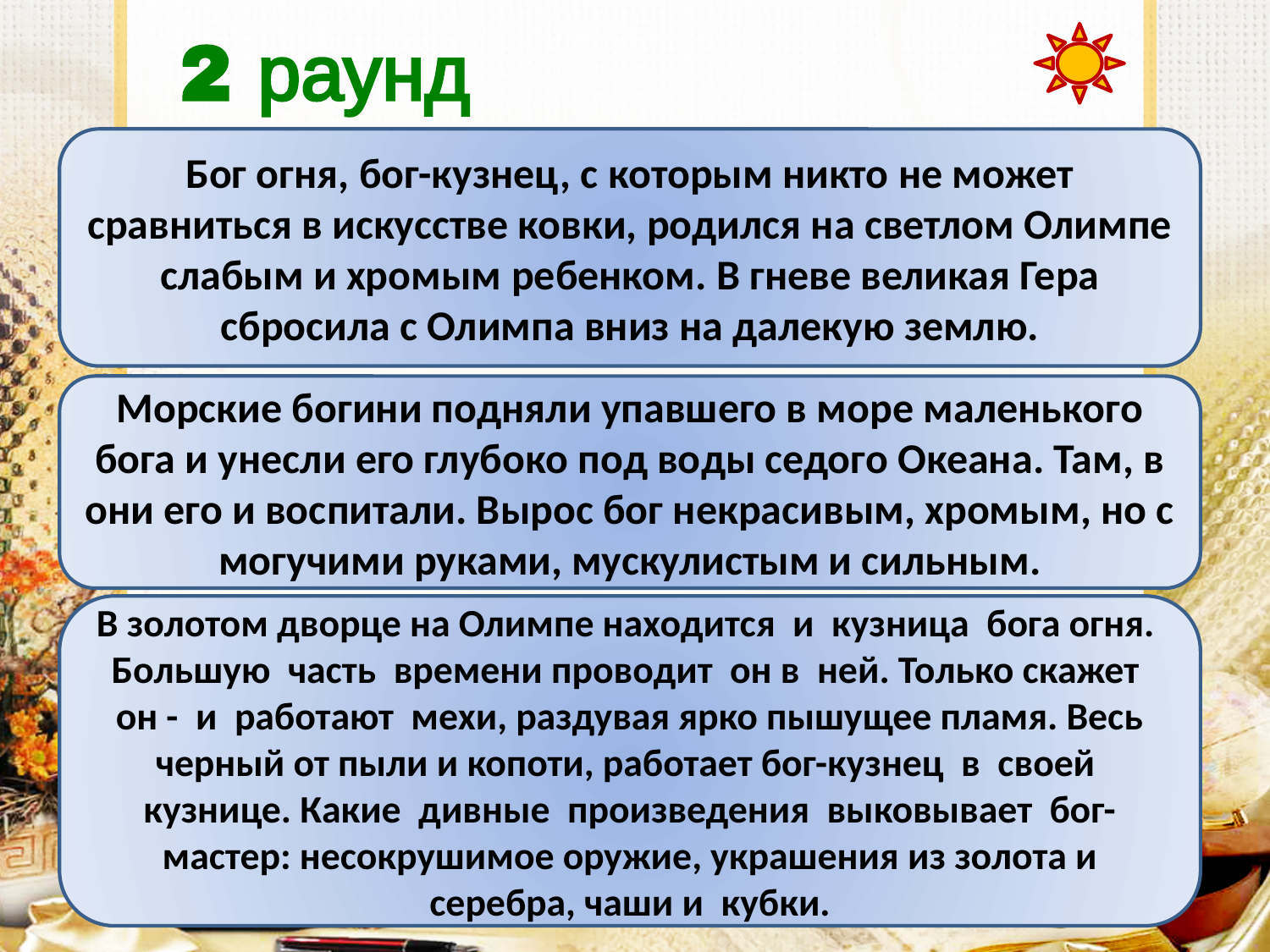

2 раунд

Бог огня, бог-кузнец, с которым никто не может сравниться в искусстве ковки, родился на светлом Олимпе слабым и хромым ребенком. В гневе великая Гера сбросила с Олимпа вниз на далекую землю.
Морские богини подняли упавшего в море маленького бога и унесли его глубоко под воды седого Океана. Там, в они его и воспитали. Вырос бог некрасивым, хромым, но с могучими руками, мускулистым и сильным.
В золотом дворце на Олимпе находится  и  кузница  бога огня.  Большую  часть  времени проводит  он в  ней. Только скажет  он -  и  работают  мехи, раздувая ярко пышущее пламя. Весь черный от пыли и копоти, работает бог-кузнец  в  своей  кузнице. Какие  дивные  произведения  выковывает  бог-мастер: несокрушимое оружие, украшения из золота и серебра, чаши и  кубки.